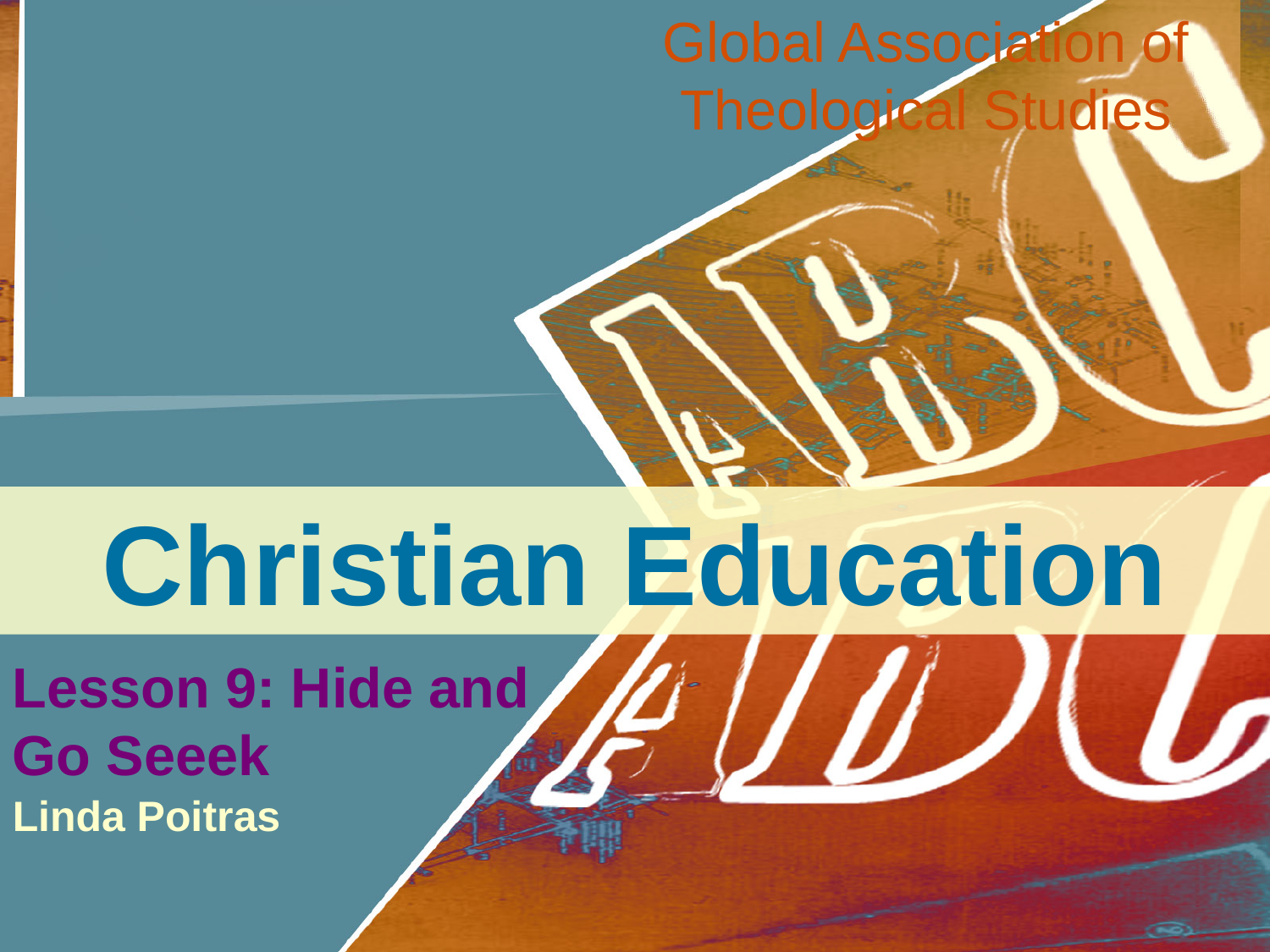

Global Association of Theological Studies
Christian Education
Lesson 9: Hide and Go Seeek
Linda Poitras